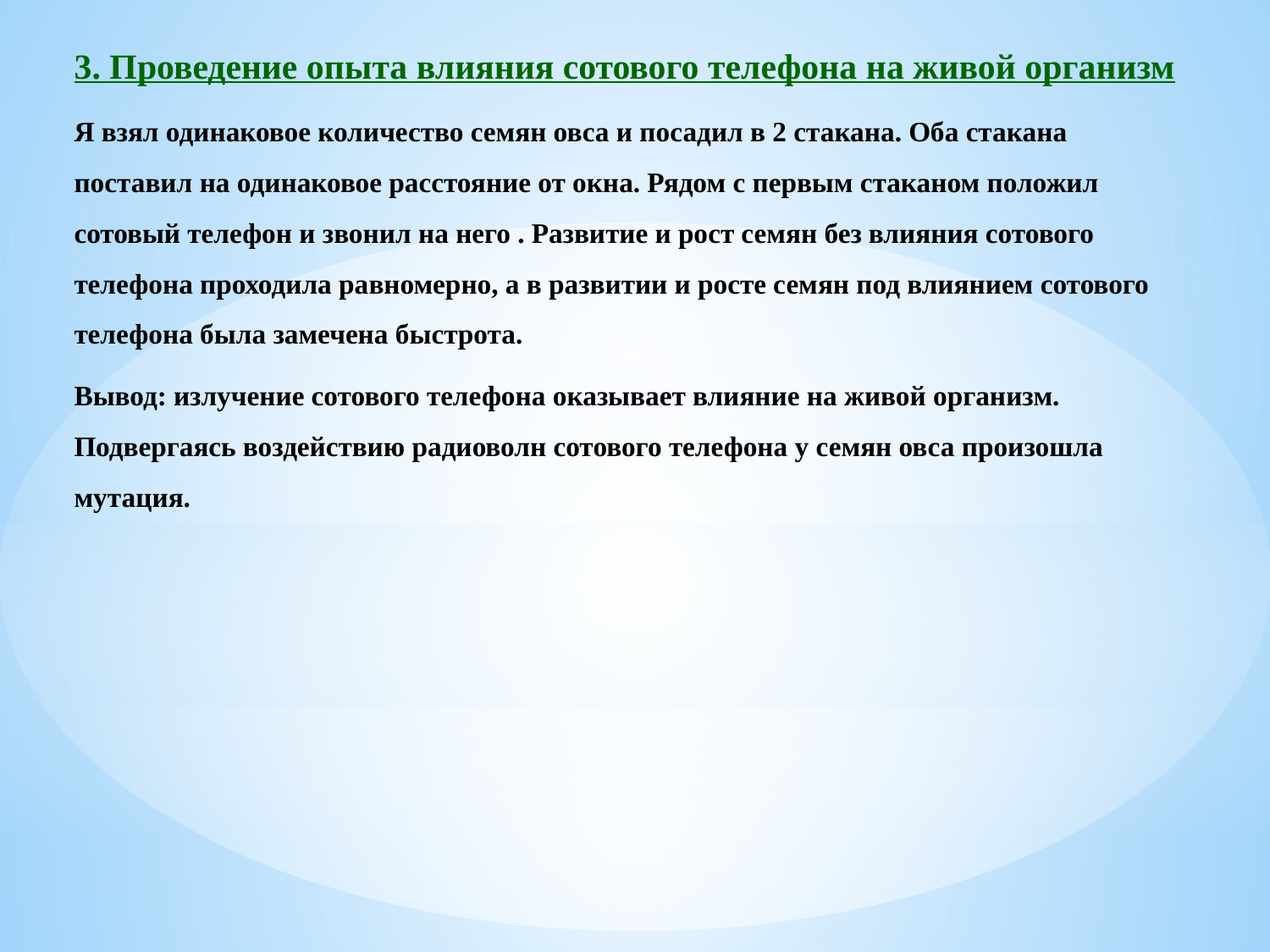

3. Проведение опыта влияния сотового телефона на живой организм
Я взял одинаковое количество семян овса и посадил в 2 стакана. Оба стакана поставил на одинаковое расстояние от окна. Рядом с первым стаканом положил сотовый телефон и звонил на него . Развитие и рост семян без влияния сотового телефона проходила равномерно, а в развитии и росте семян под влиянием сотового телефона была замечена быстрота.
Вывод: излучение сотового телефона оказывает влияние на живой организм. Подвергаясь воздействию радиоволн сотового телефона у семян овса произошла мутация.